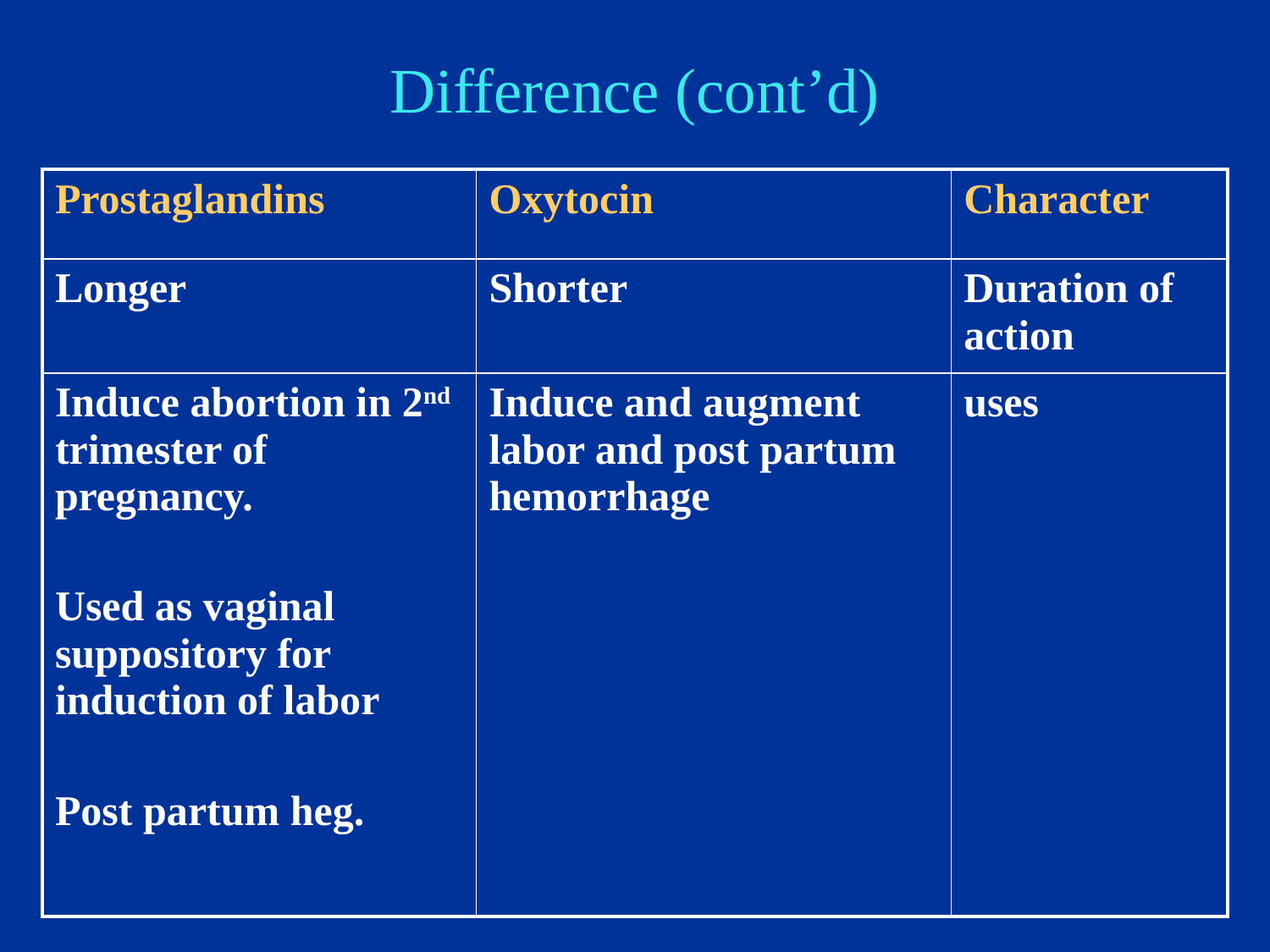

# Difference (cont’d)
| Prostaglandins | Oxytocin | Character |
| --- | --- | --- |
| Longer | Shorter | Duration of action |
| Induce abortion in 2nd trimester of pregnancy. Used as vaginal suppository for induction of labor Post partum heg. | Induce and augment labor and post partum hemorrhage | uses |